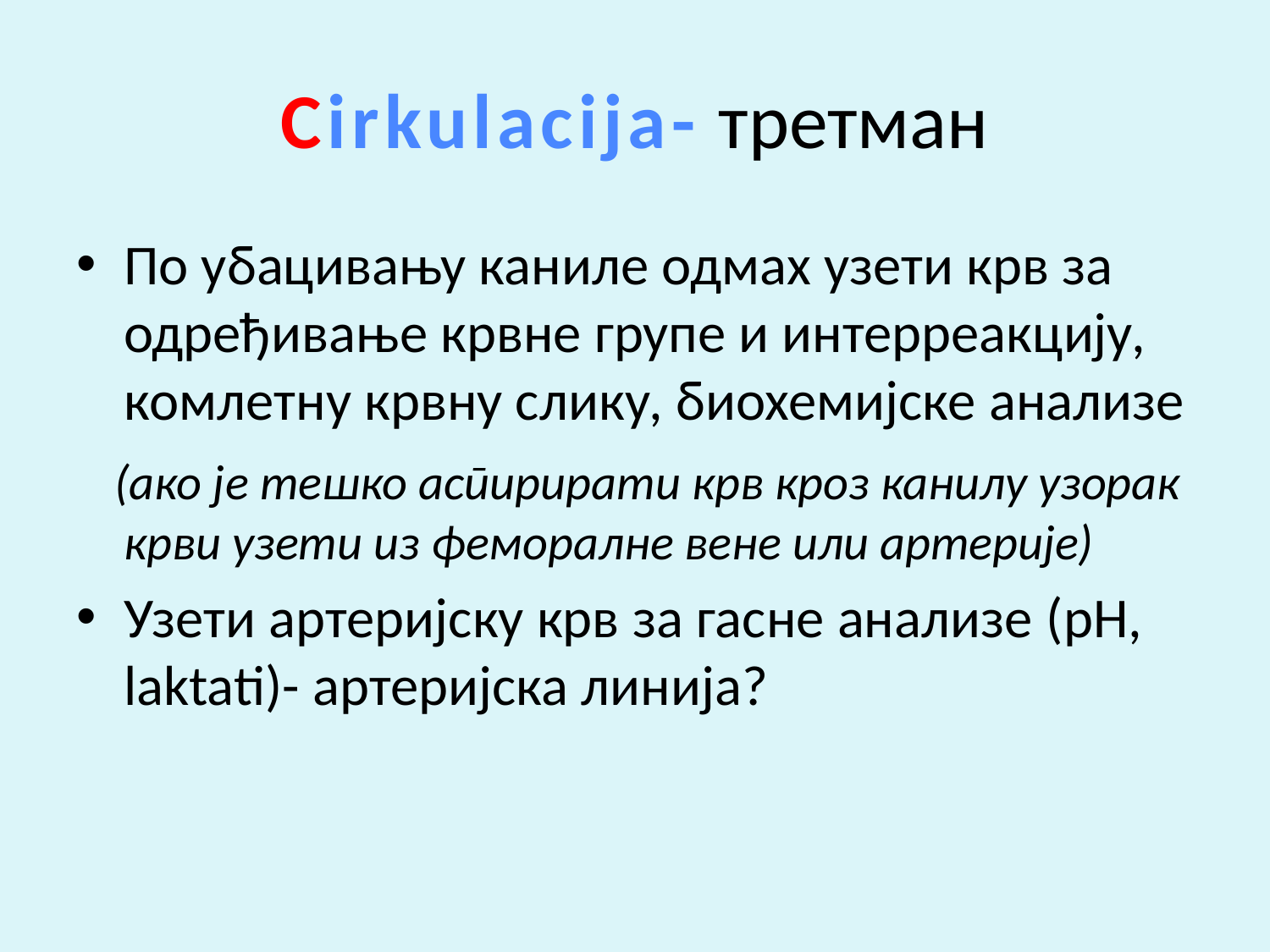

# Cirkulacija- третман
По убацивању каниле одмах узети крв за одређивање крвне групе и интерреакцију, комлетну крвну слику, биохемијске анализе
   (ако је тешко аспирирати крв кроз канилу узорак крви узети из феморалне вене или артерије)
Узети артеријску крв за гасне анализе (pH, laktati)- артеријска линија?